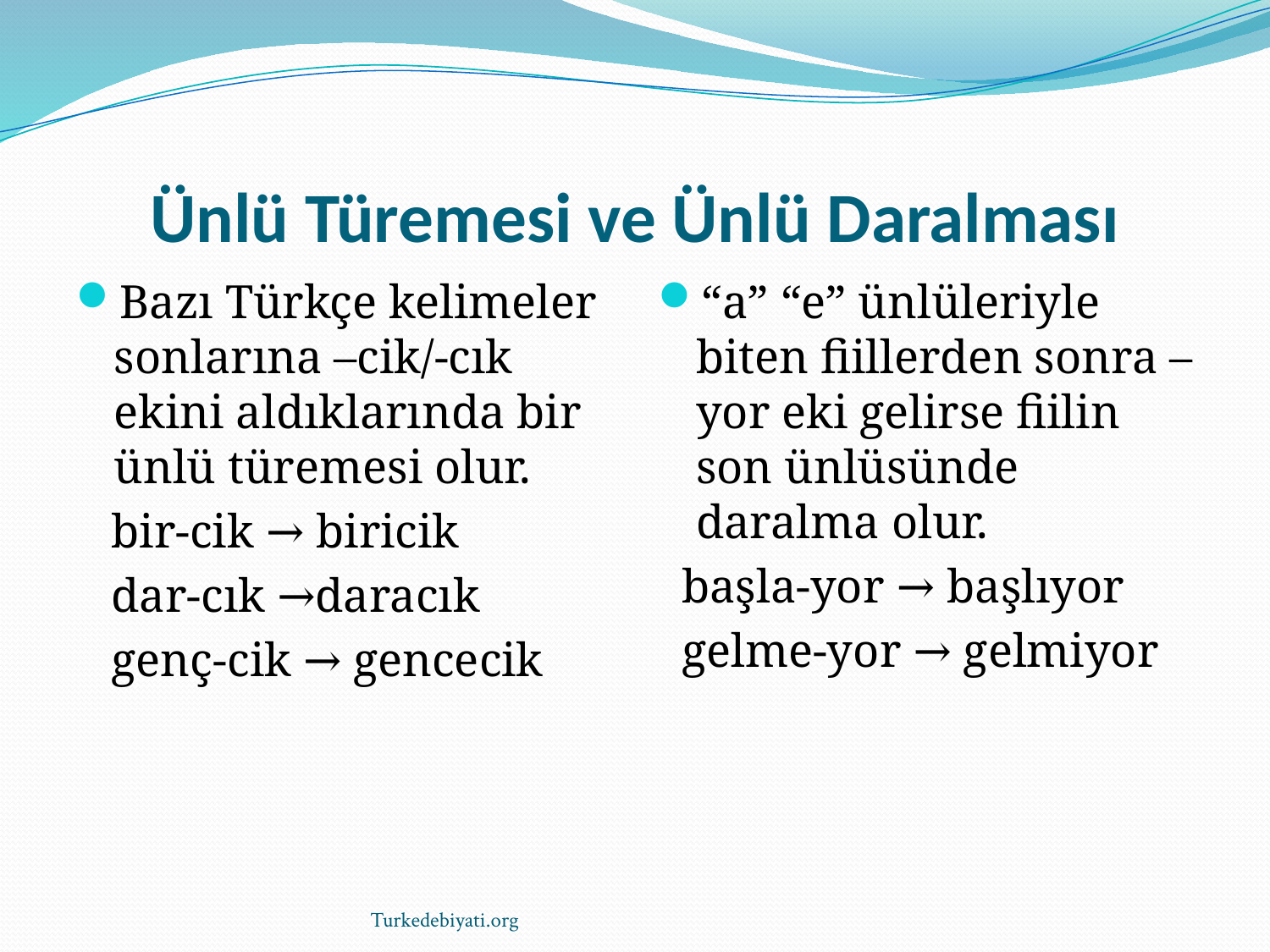

# Ünlü Türemesi ve Ünlü Daralması
Bazı Türkçe kelimeler sonlarına –cik/-cık ekini aldıklarında bir ünlü türemesi olur.
   bir-cik → biricik
   dar-cık →daracık
   genç-cik → gencecik
“a” “e” ünlüleriyle biten fiillerden sonra –yor eki gelirse fiilin son ünlüsünde daralma olur.
  başla-yor → başlıyor
  gelme-yor → gelmiyor
Turkedebiyati.org